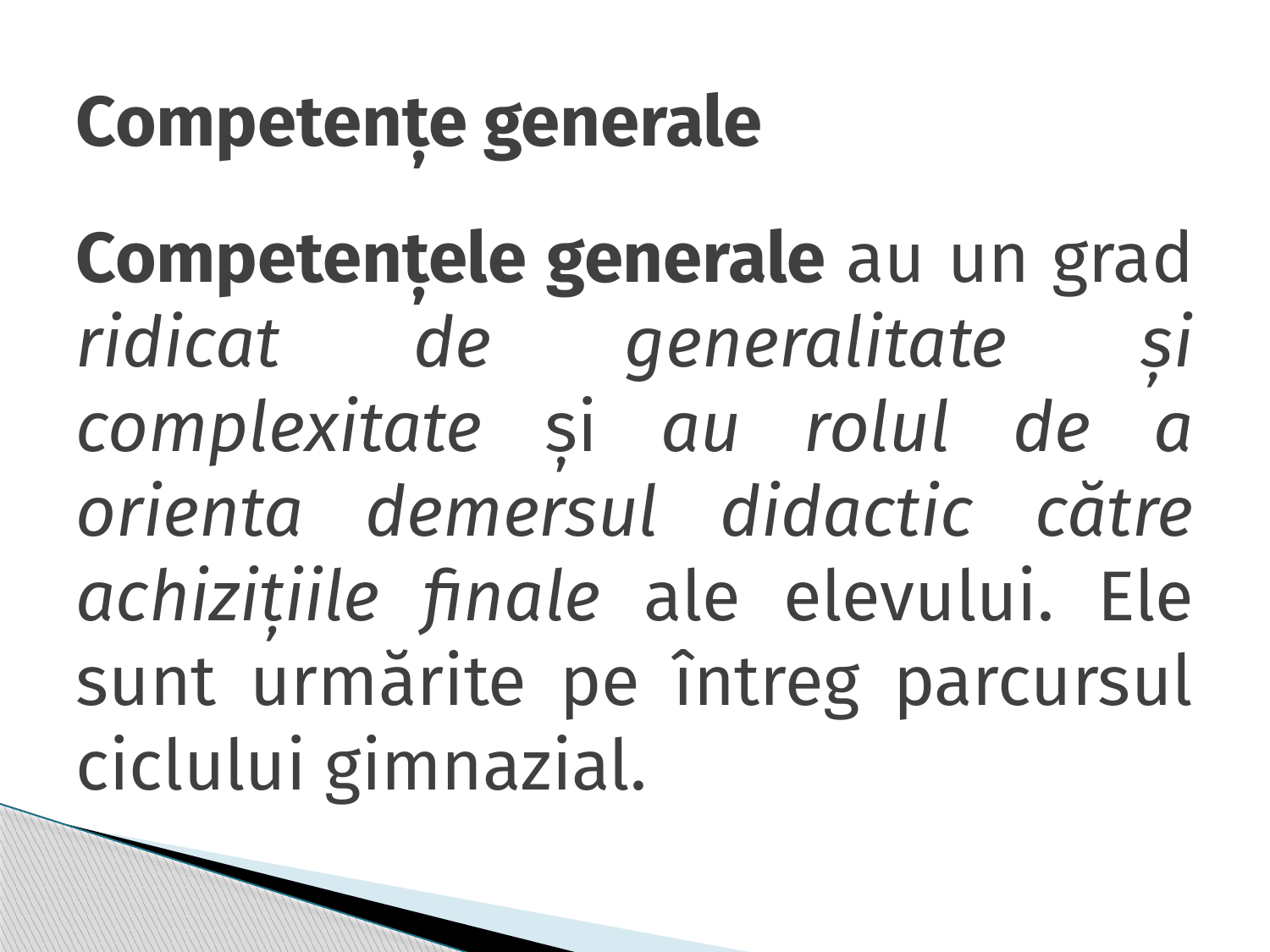

# Competenţe generale
Competenţele generale au un grad ridicat de generalitate şi complexitate şi au rolul de a orienta demersul didactic către achiziţiile finale ale elevului. Ele sunt urmărite pe întreg parcursul ciclului gimnazial.